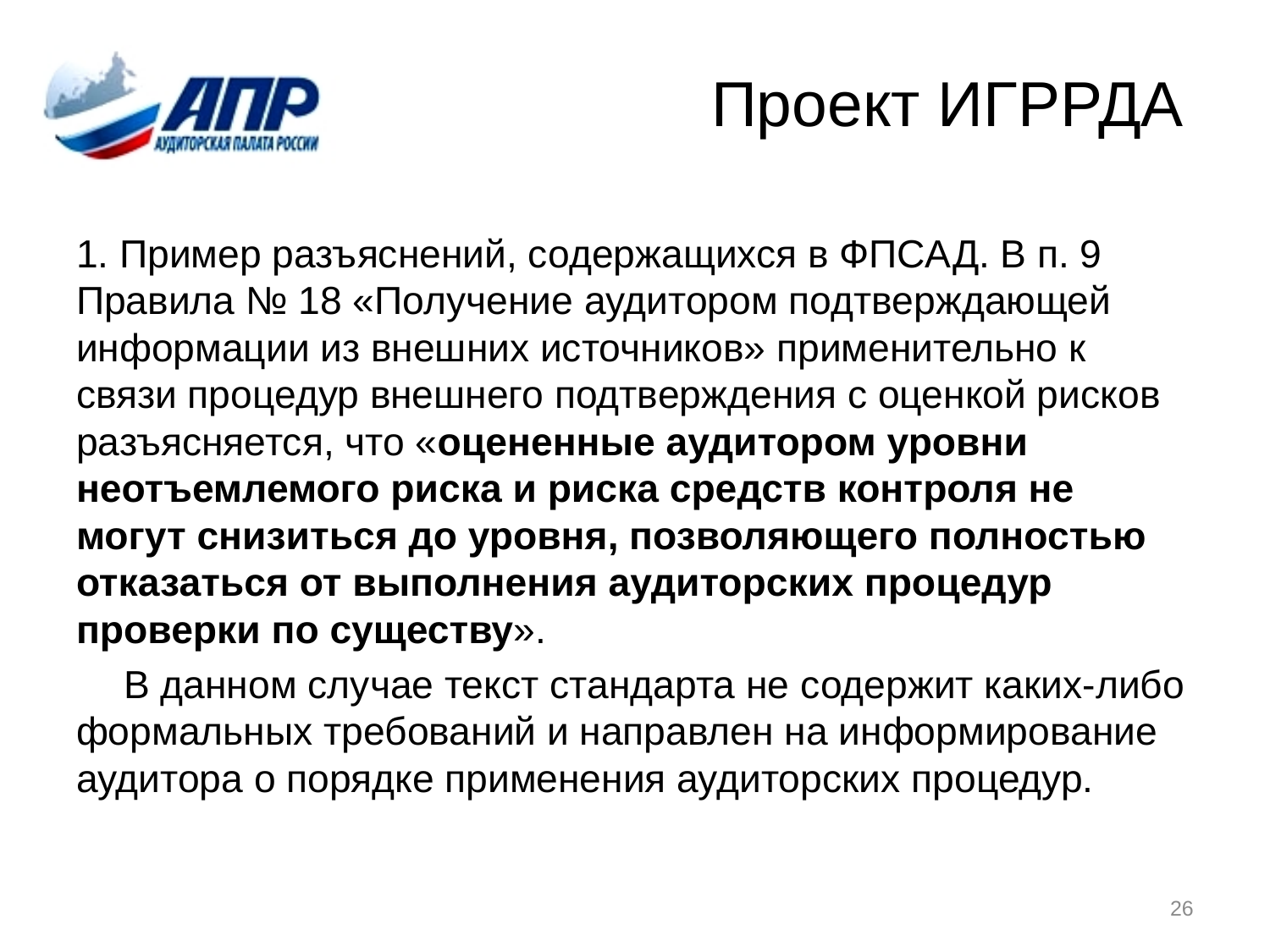

# Проект ИГРРДА
1. Пример разъяснений, содержащихся в ФПСАД. В п. 9 Правила № 18 «Получение аудитором подтверждающей информации из внешних источников» применительно к связи процедур внешнего подтверждения с оценкой рисков разъясняется, что «оцененные аудитором уровни неотъемлемого риска и риска средств контроля не могут снизиться до уровня, позволяющего полностью отказаться от выполнения аудиторских процедур проверки по существу».
В данном случае текст стандарта не содержит каких-либо формальных требований и направлен на информирование аудитора о порядке применения аудиторских процедур.

26